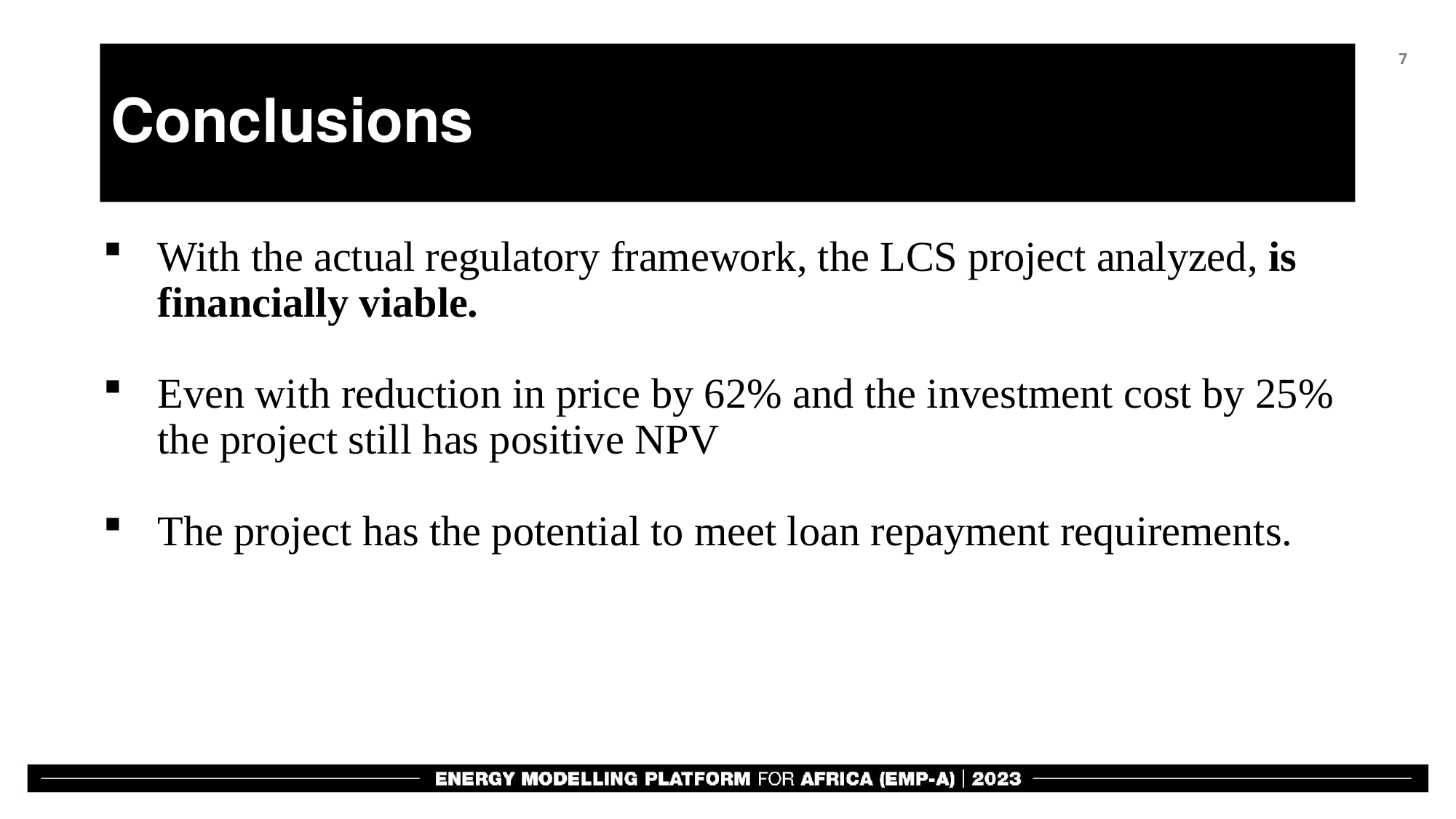

# Conclusions

With the actual regulatory framework, the LCS project analyzed, is financially viable.

Even with reduction in price by 62% and the investment cost by 25% the project still has positive NPV

The project has the potential to meet loan repayment requirements.